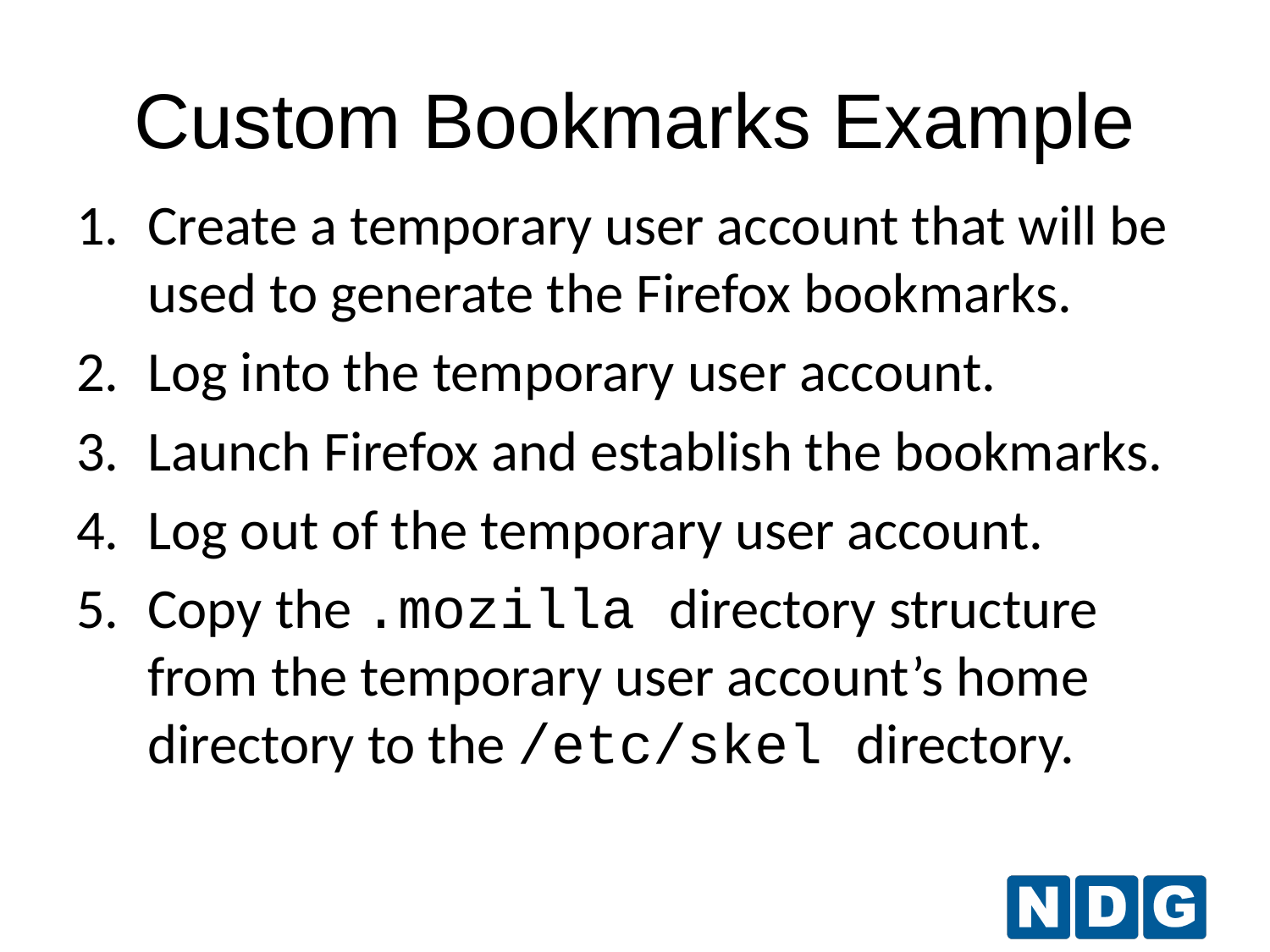

Custom Bookmarks Example
Create a temporary user account that will be used to generate the Firefox bookmarks.
Log into the temporary user account.
Launch Firefox and establish the bookmarks.
Log out of the temporary user account.
Copy the .mozilla directory structure from the temporary user account’s home directory to the /etc/skel directory.